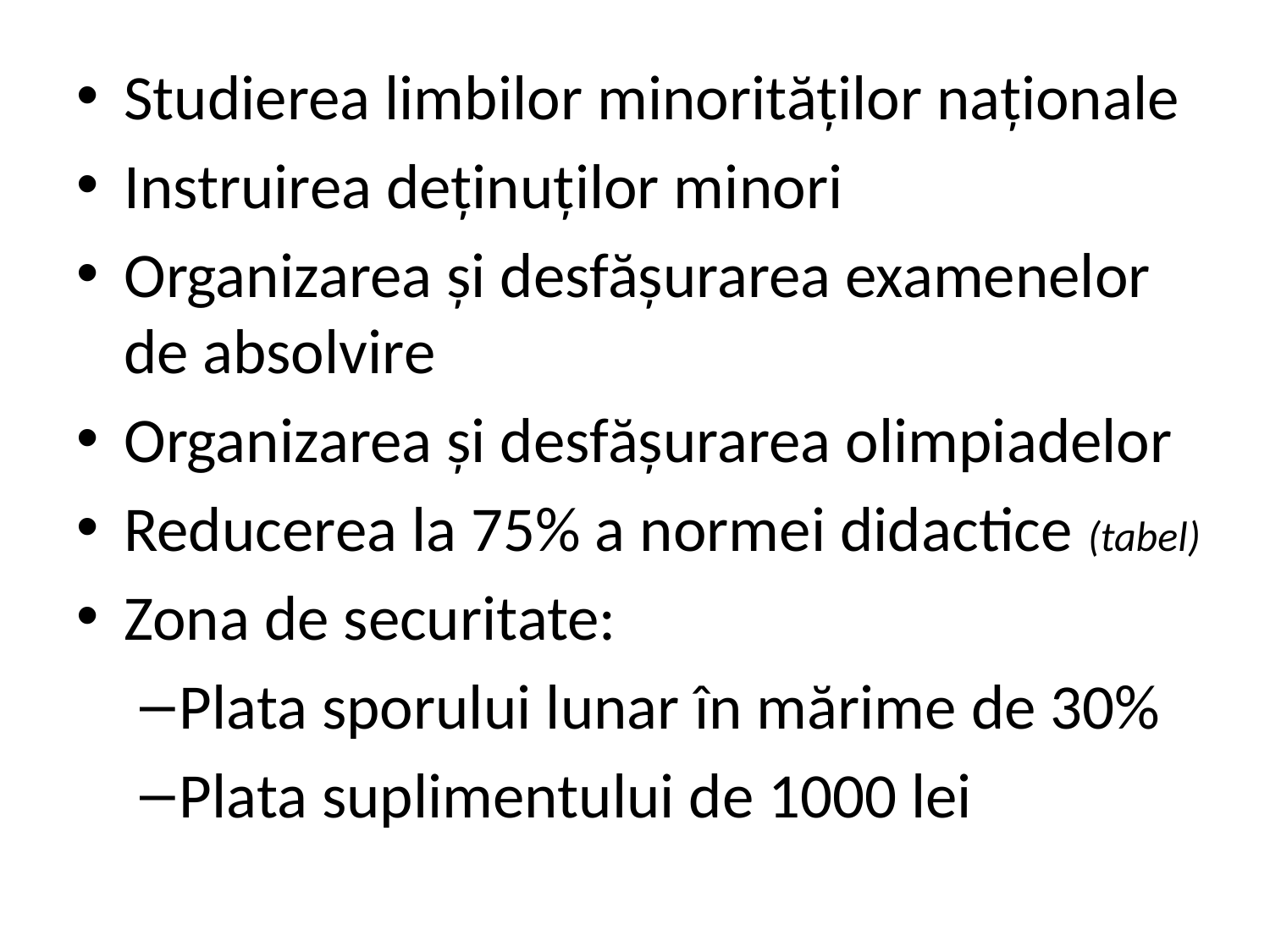

Studierea limbilor minorităților naționale
Instruirea deținuților minori
Organizarea și desfășurarea examenelor de absolvire
Organizarea și desfășurarea olimpiadelor
Reducerea la 75% a normei didactice (tabel)
Zona de securitate:
Plata sporului lunar în mărime de 30%
Plata suplimentului de 1000 lei